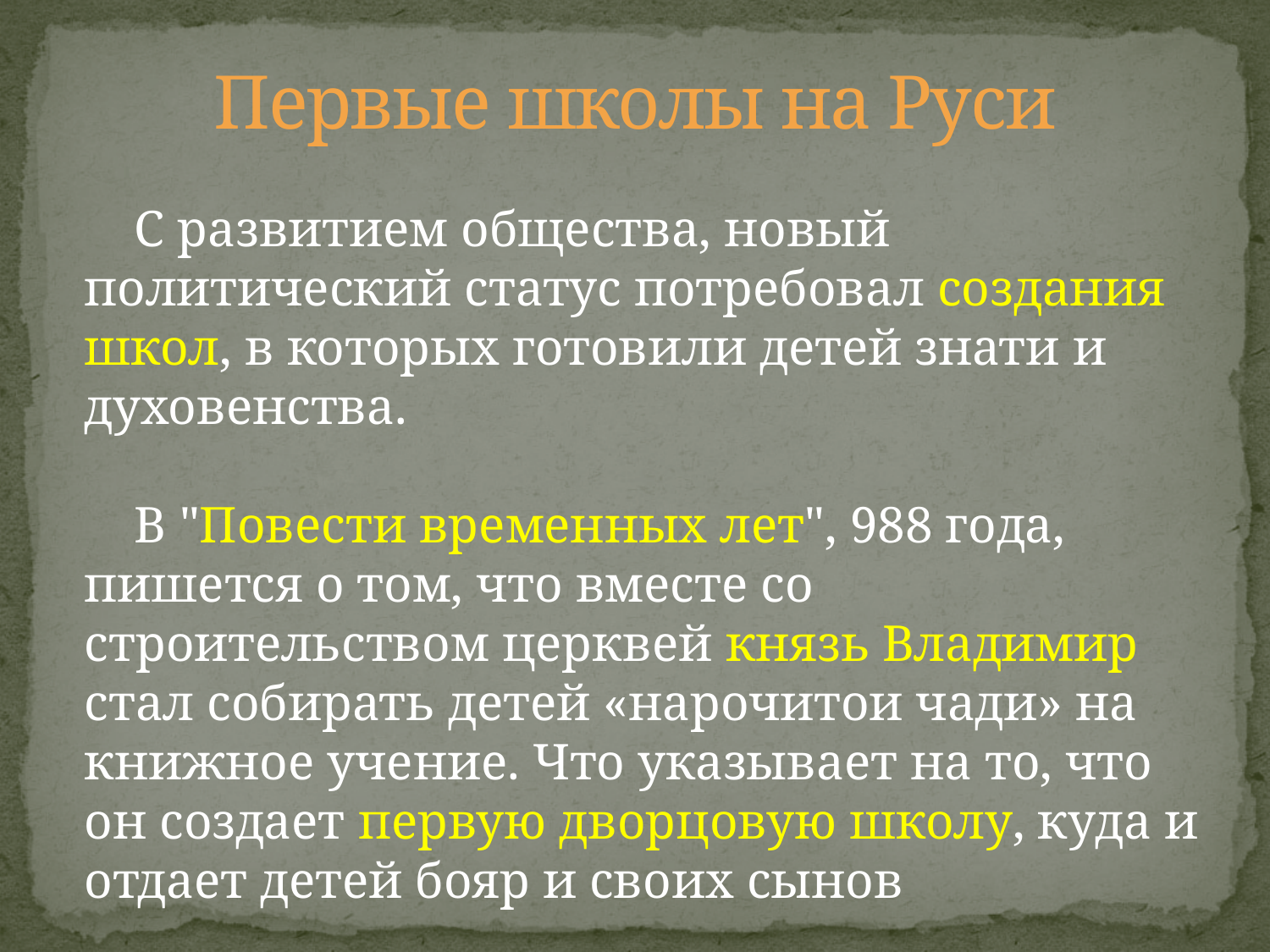

# Первые школы на Руси
С развитием общества, новый политический статус потребовал создания школ, в которых готовили детей знати и духовенства.

В "Повести временных лет", 988 года, пишется о том, что вместе со строительством церквей князь Владимир стал собирать детей «нарочитои чади» на книжное учение. Что указывает на то, что он создает первую дворцовую школу, куда и отдает детей бояр и своих сынов